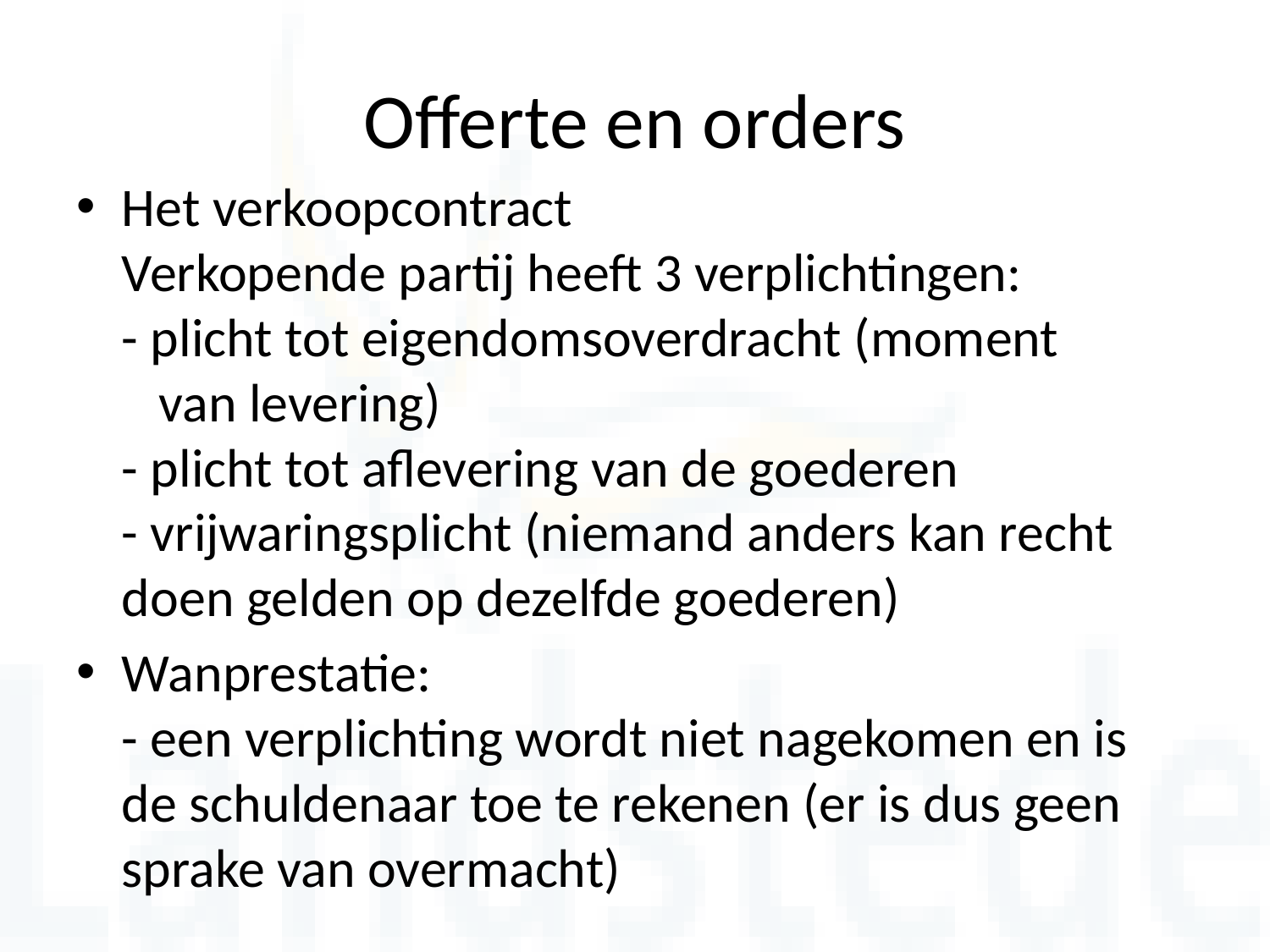

# Offerte en orders
Het verkoopcontract
Verkopende partij heeft 3 verplichtingen:
- plicht tot eigendomsoverdracht (moment
   van levering)
- plicht tot aflevering van de goederen
- vrijwaringsplicht (niemand anders kan recht doen gelden op dezelfde goederen)
Wanprestatie:
- een verplichting wordt niet nagekomen en is de schuldenaar toe te rekenen (er is dus geen sprake van overmacht)